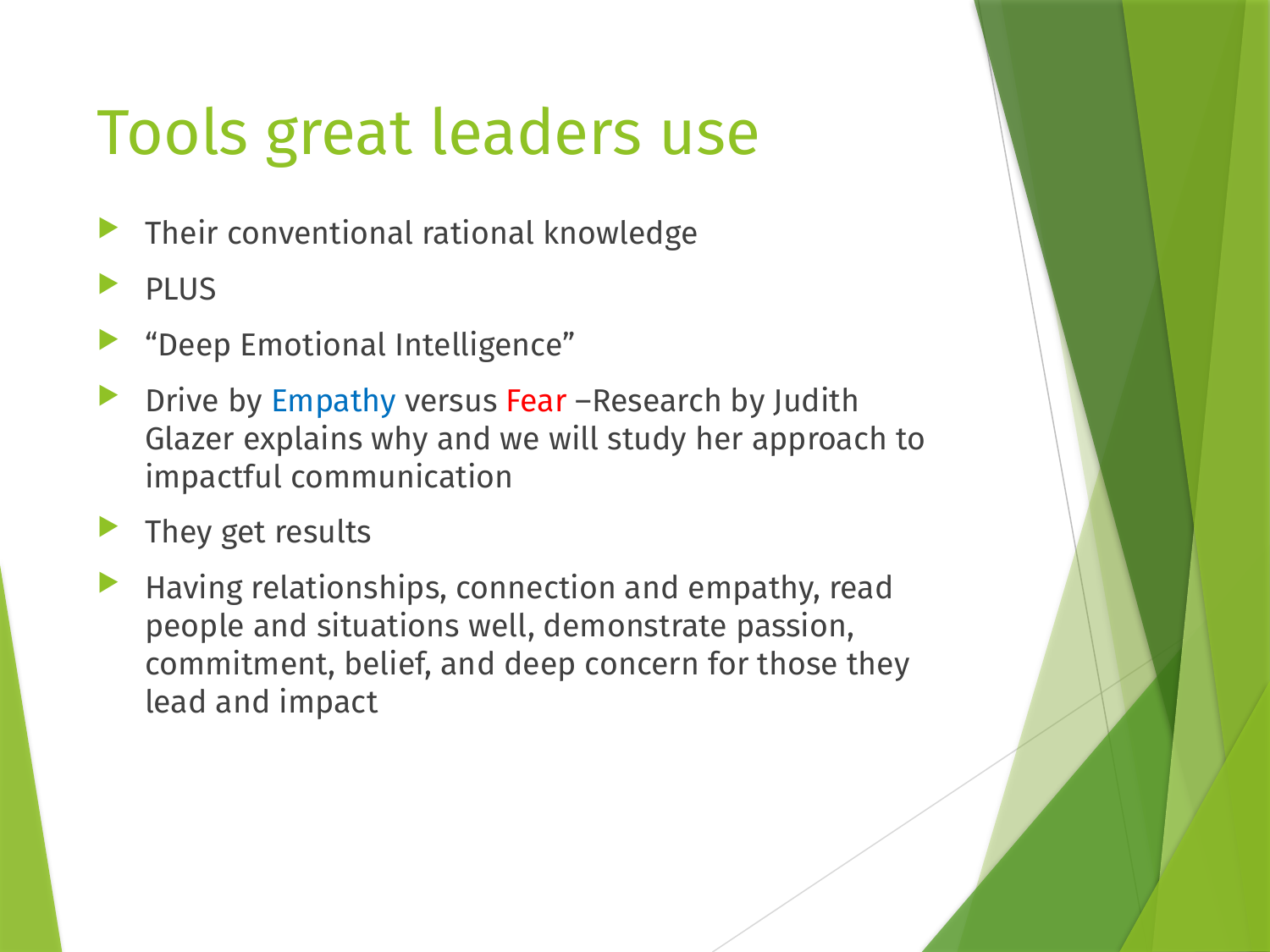

# Tools great leaders use
Their conventional rational knowledge
PLUS
“Deep Emotional Intelligence”
Drive by Empathy versus Fear –Research by Judith Glazer explains why and we will study her approach to impactful communication
They get results
Having relationships, connection and empathy, read people and situations well, demonstrate passion, commitment, belief, and deep concern for those they lead and impact